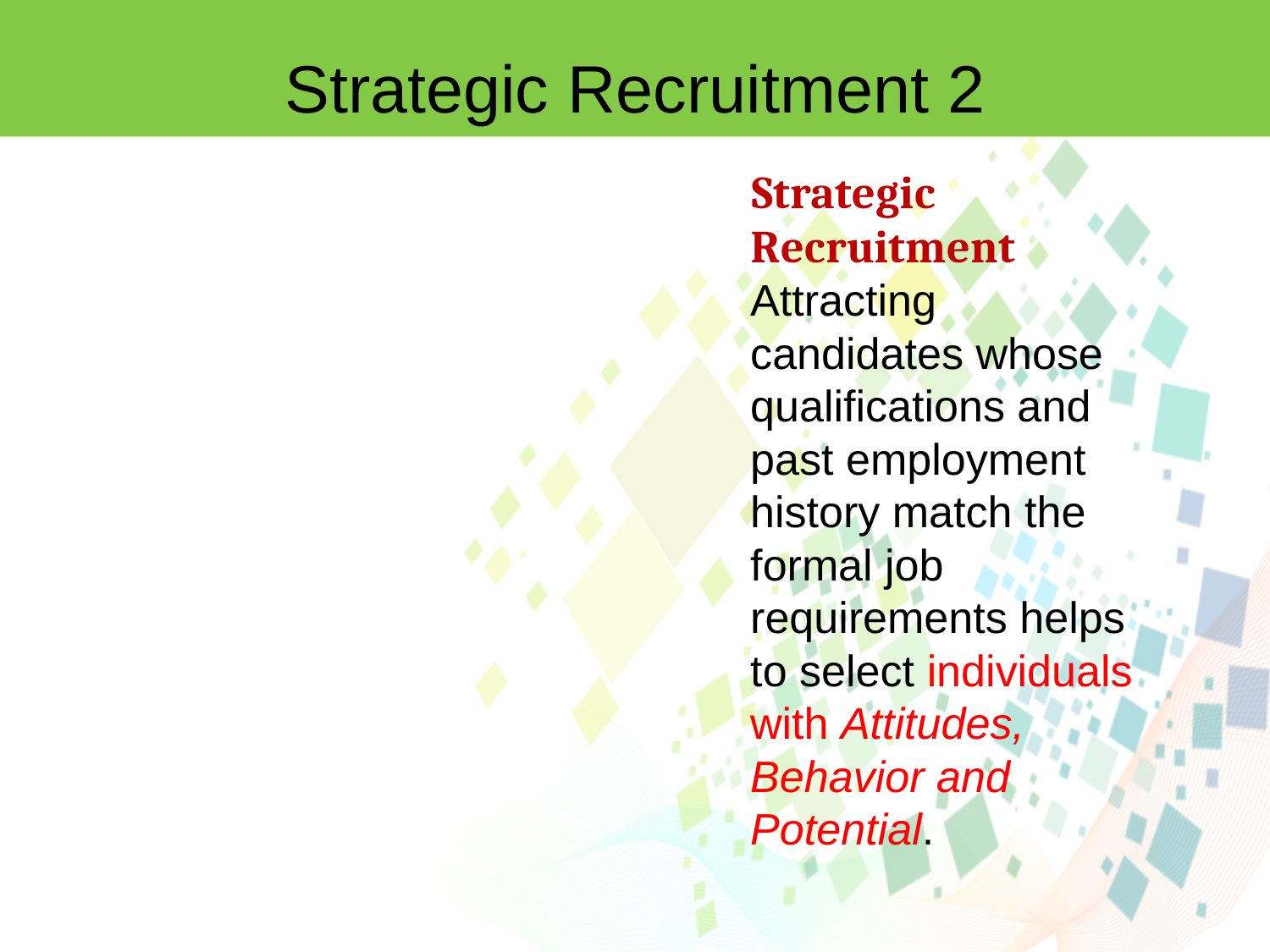

Strategic Recruitment 2
Strategic Recruitment
Attracting candidates whose qualifications and past employment history match the formal job requirements helps to select individuals with Attitudes, Behavior and Potential.